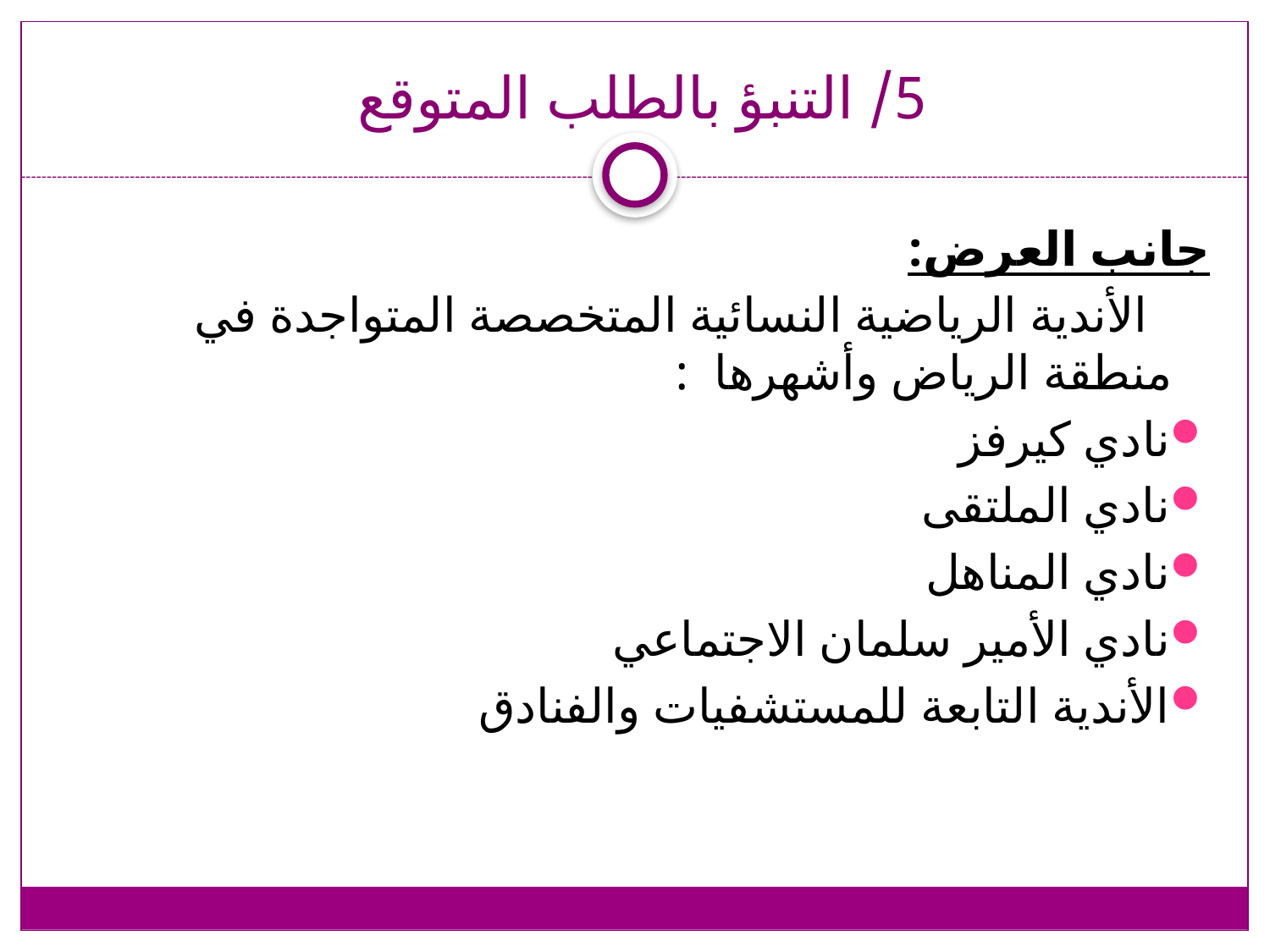

# 5/ التنبؤ بالطلب المتوقع
جانب العرض:
     الأندية الرياضية النسائية المتخصصة المتواجدة في منطقة الرياض وأشهرها  :
نادي كيرفز
نادي الملتقى
نادي المناهل
نادي الأمير سلمان الاجتماعي
الأندية التابعة للمستشفيات والفنادق